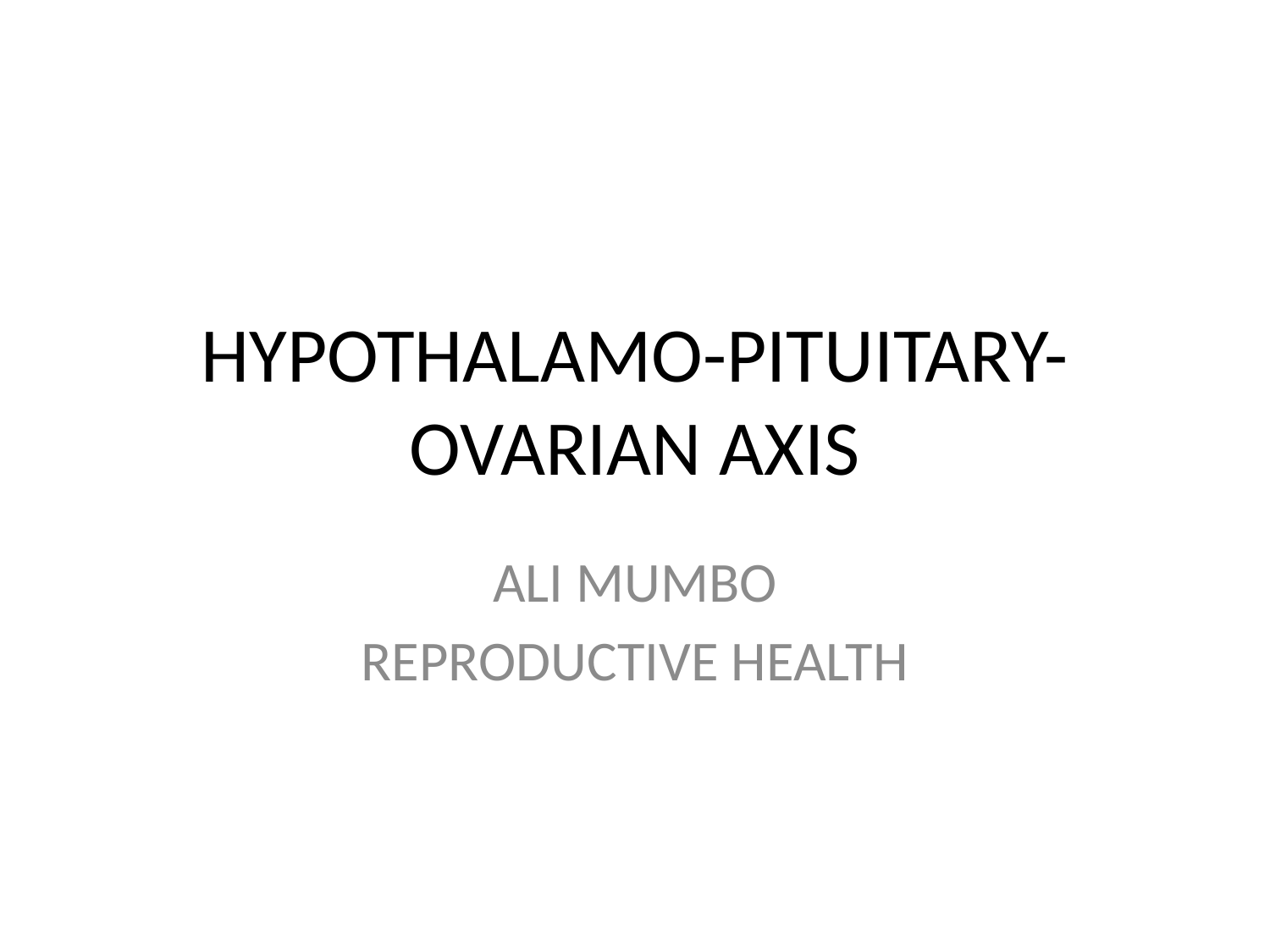

# HYPOTHALAMO-PITUITARY-OVARIAN AXIS
ALI MUMBO
REPRODUCTIVE HEALTH